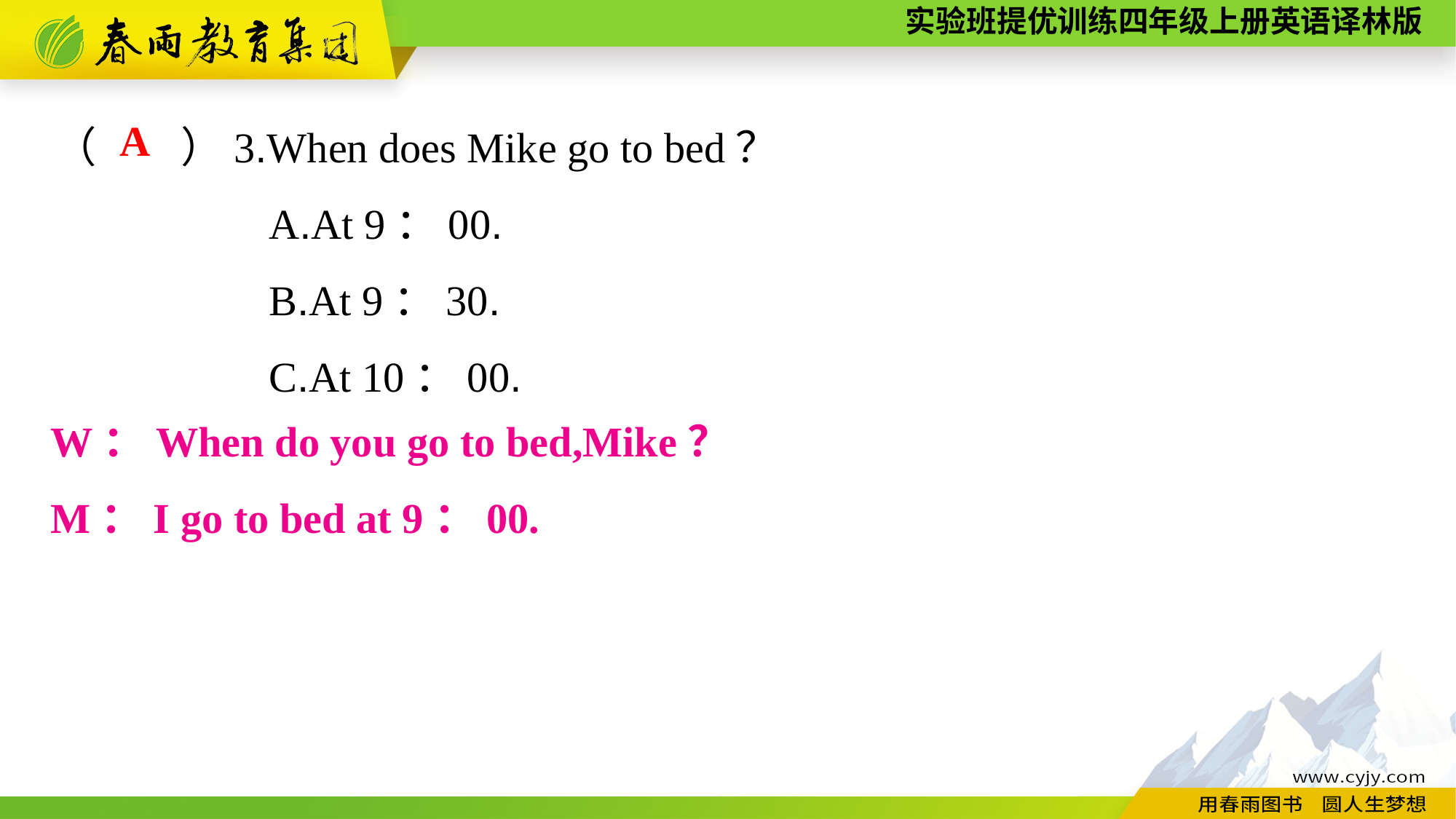

（　　）3.When does Mike go to bed？
A.At 9：00.
B.At 9：30.
C.At 10：00.
A
W：When do you go to bed,Mike？
M：I go to bed at 9：00.